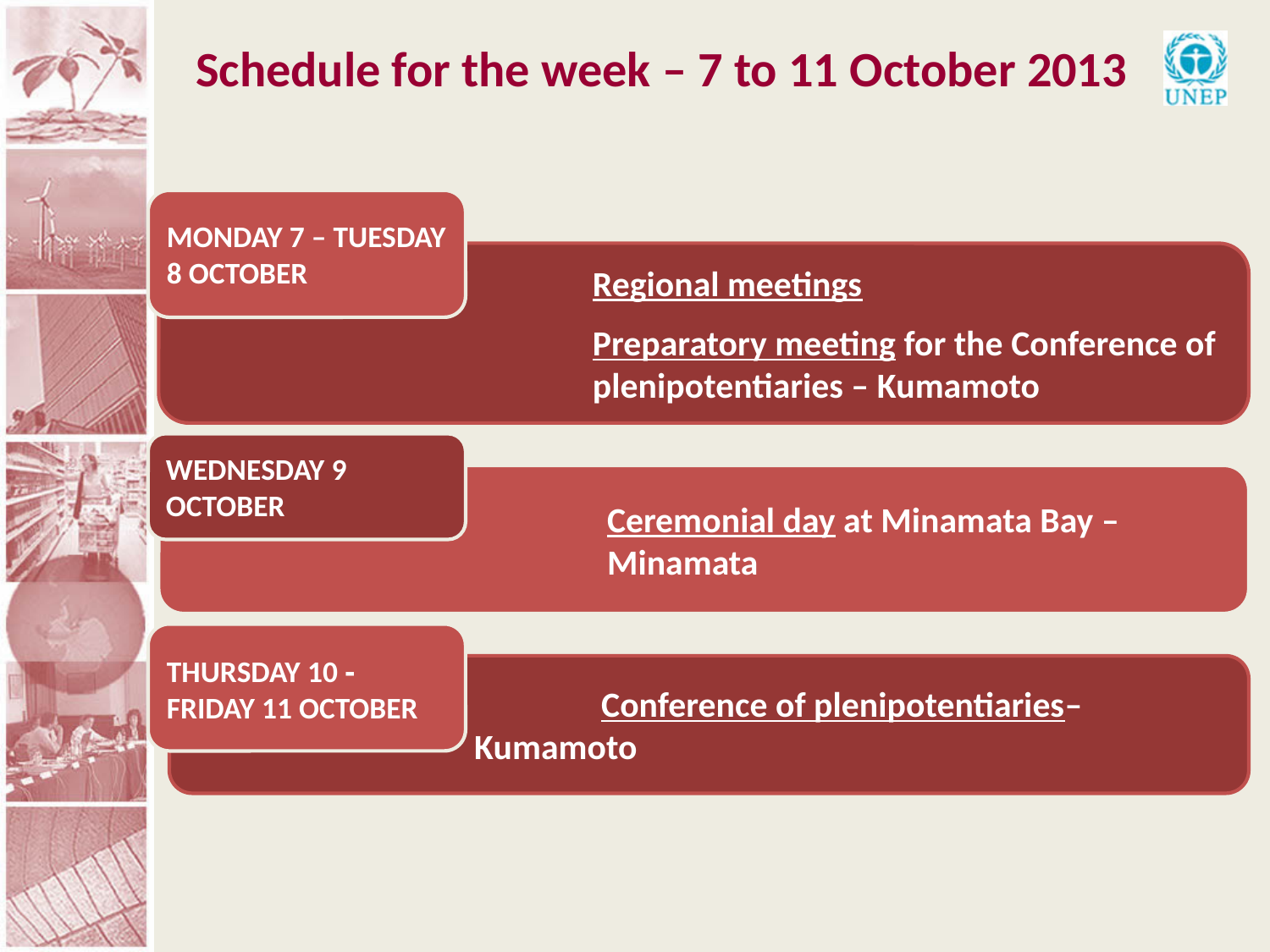

Schedule for the week – 7 to 11 October 2013
MONDAY 7 – TUESDAY 8 OCTOBER
			Regional meetings
		Preparatory meeting for the Conference of 	plenipotentiaries – Kumamoto
WEDNESDAY 9 OCTOBER
		Ceremonial day at Minamata Bay – 	Minamata
THURSDAY 10 - FRIDAY 11 OCTOBER
		Conference of plenipotentiaries– Kumamoto